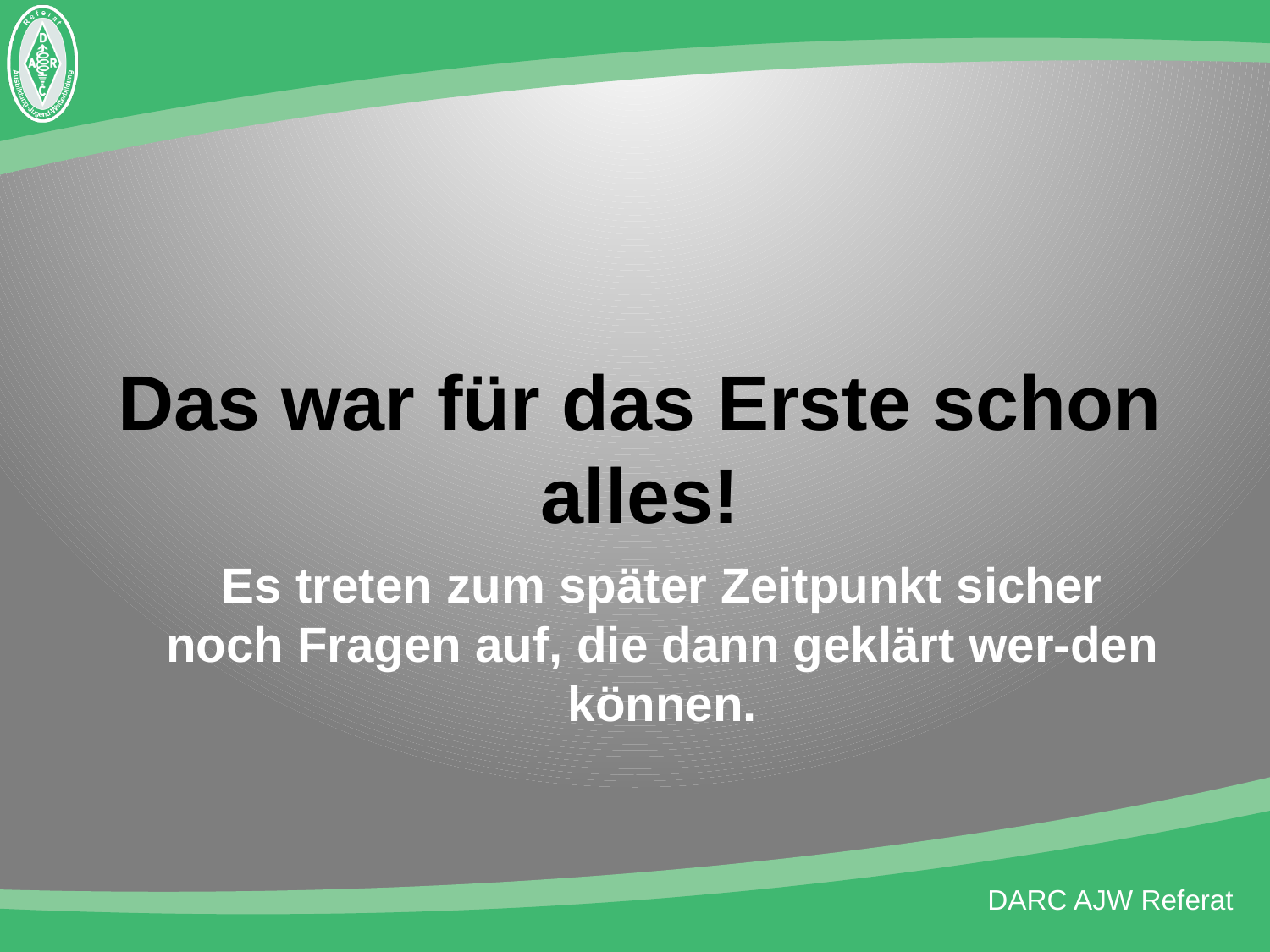

# Das war für das Erste schon alles!
Es treten zum später Zeitpunkt sicher noch Fragen auf, die dann geklärt wer-den können.